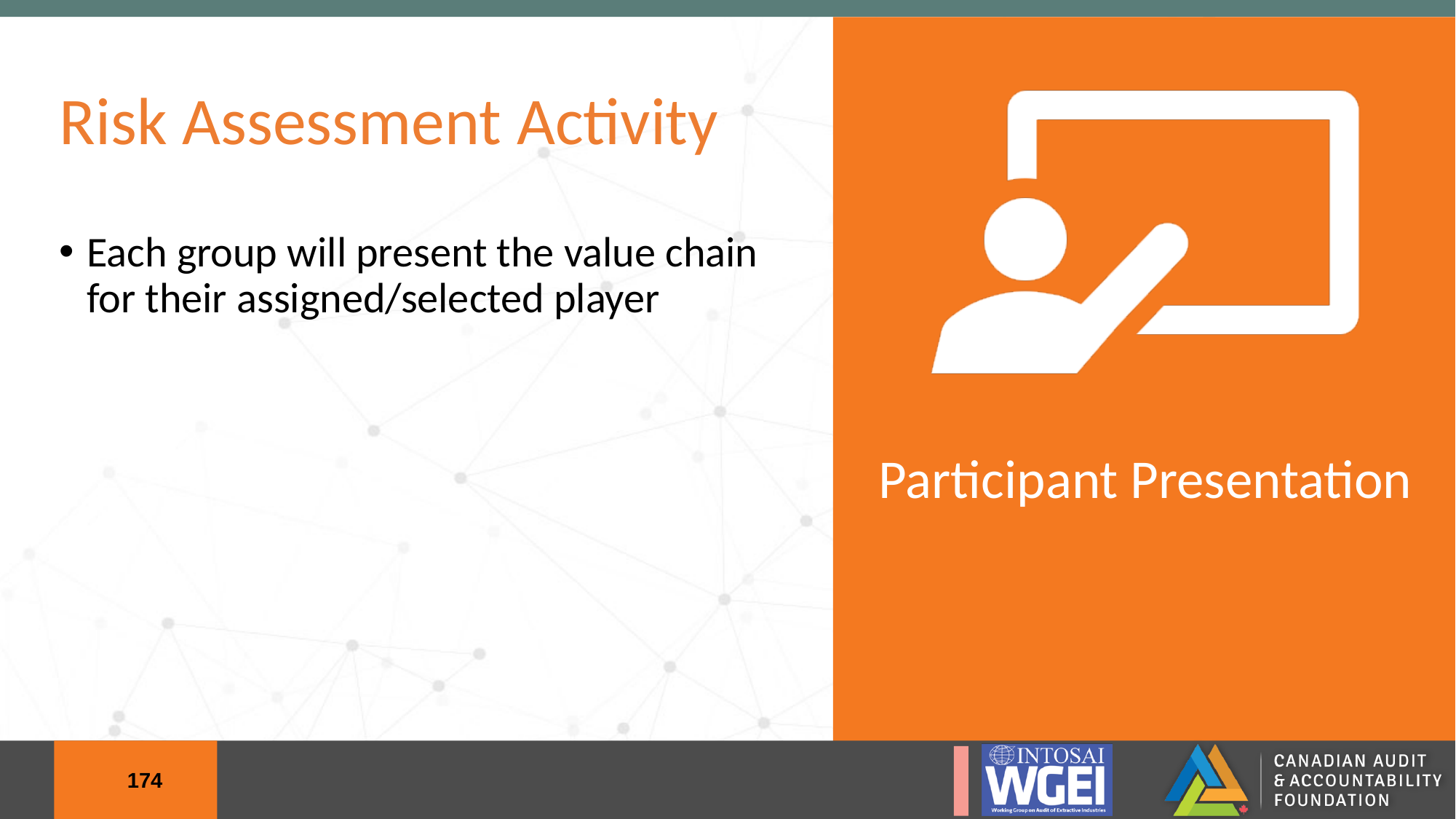

# Risk Assessment Activity
Each group will present the value chain for their assigned/selected player